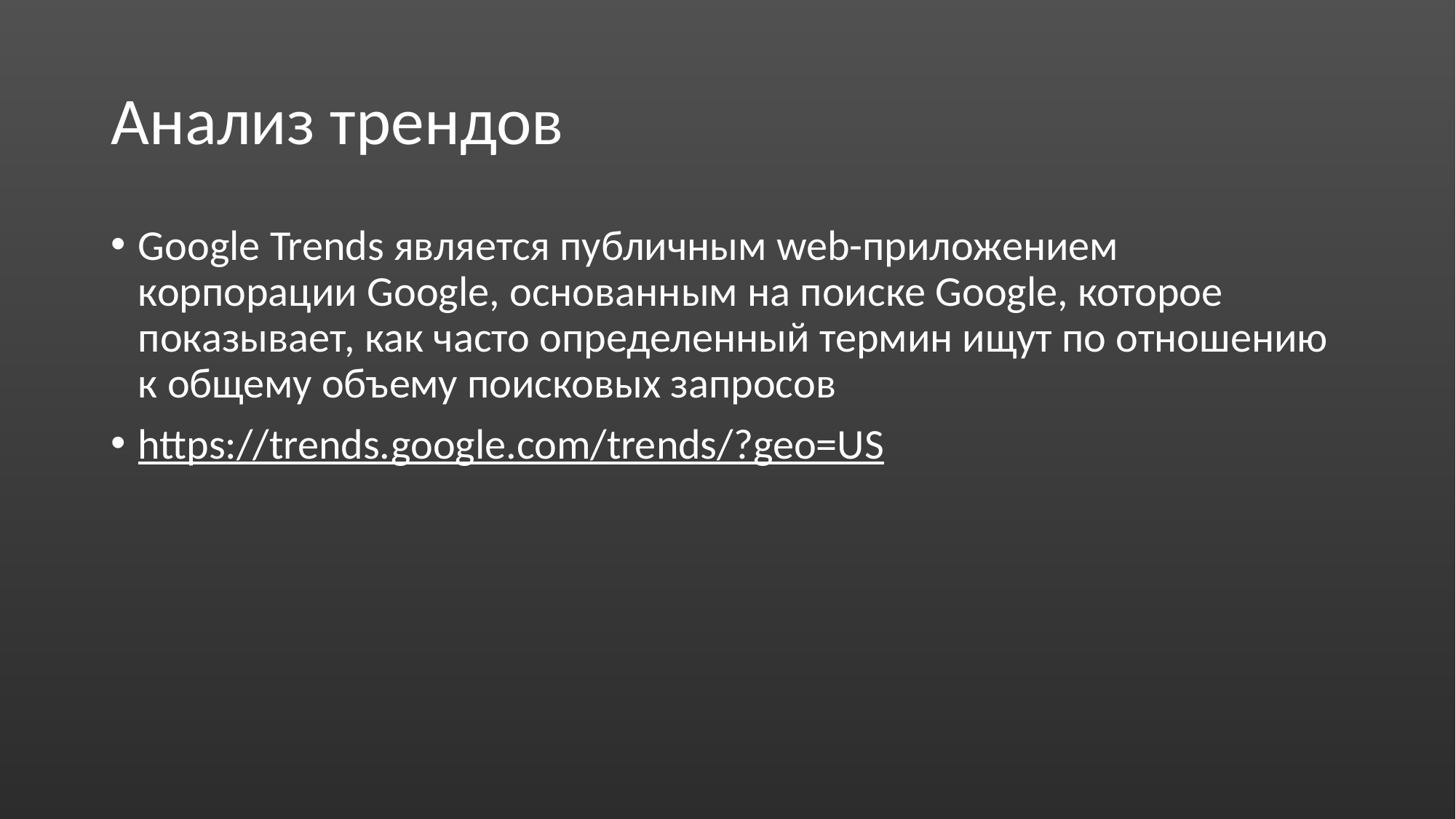

# Анализ трендов
Google Trends является публичным web-приложением корпорации Google, основанным на поиске Google, которое показывает, как часто определенный термин ищут по отношению к общему объему поисковых запросов
https://trends.google.com/trends/?geo=US